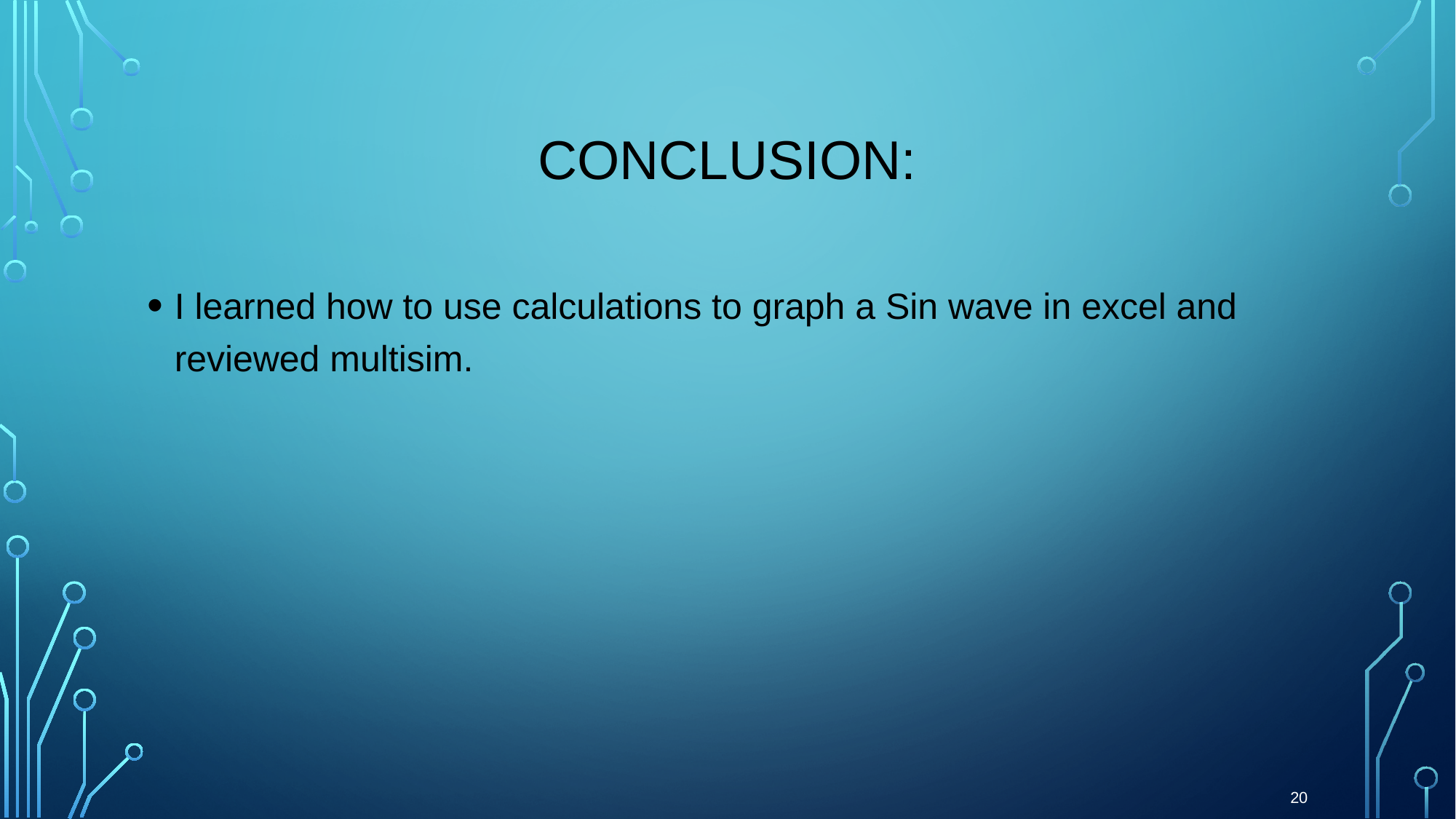

# Conclusion:
I learned how to use calculations to graph a Sin wave in excel and reviewed multisim.
20